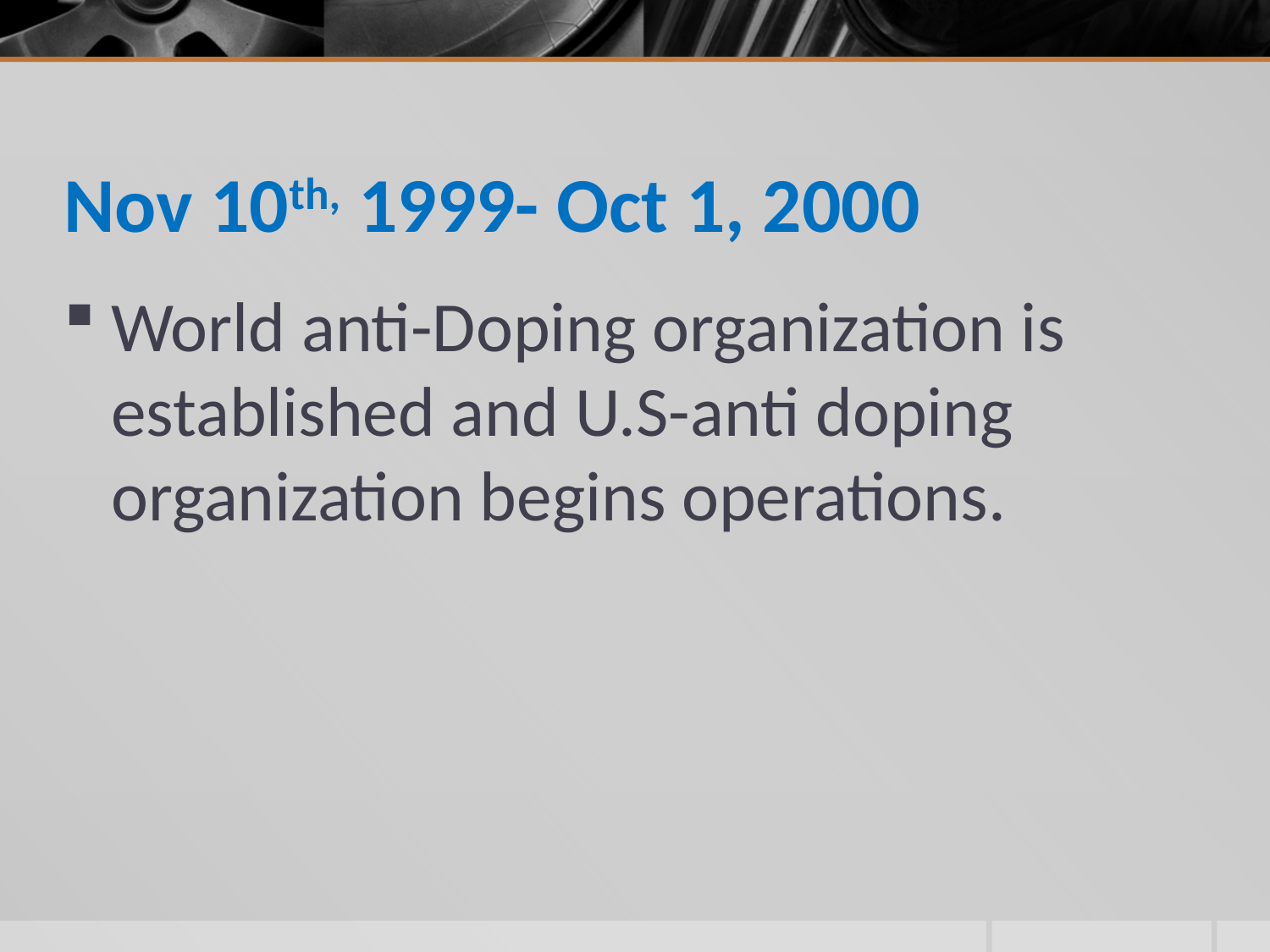

# Nov 10th, 1999- Oct 1, 2000
World anti-Doping organization is established and U.S-anti doping organization begins operations.